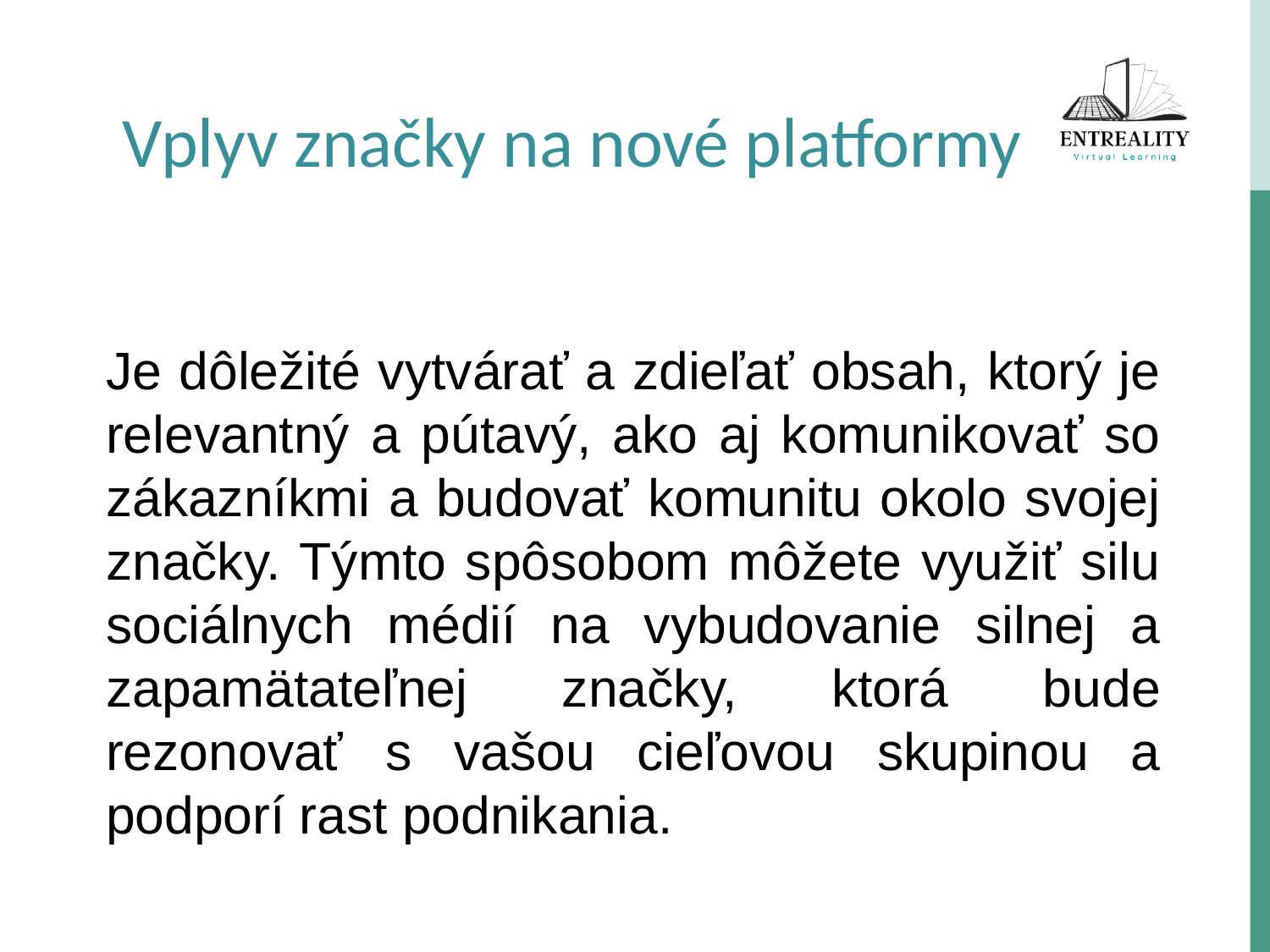

Vplyv značky na nové platformy
Je dôležité vytvárať a zdieľať obsah, ktorý je relevantný a pútavý, ako aj komunikovať so zákazníkmi a budovať komunitu okolo svojej značky. Týmto spôsobom môžete využiť silu sociálnych médií na vybudovanie silnej a zapamätateľnej značky, ktorá bude rezonovať s vašou cieľovou skupinou a podporí rast podnikania.